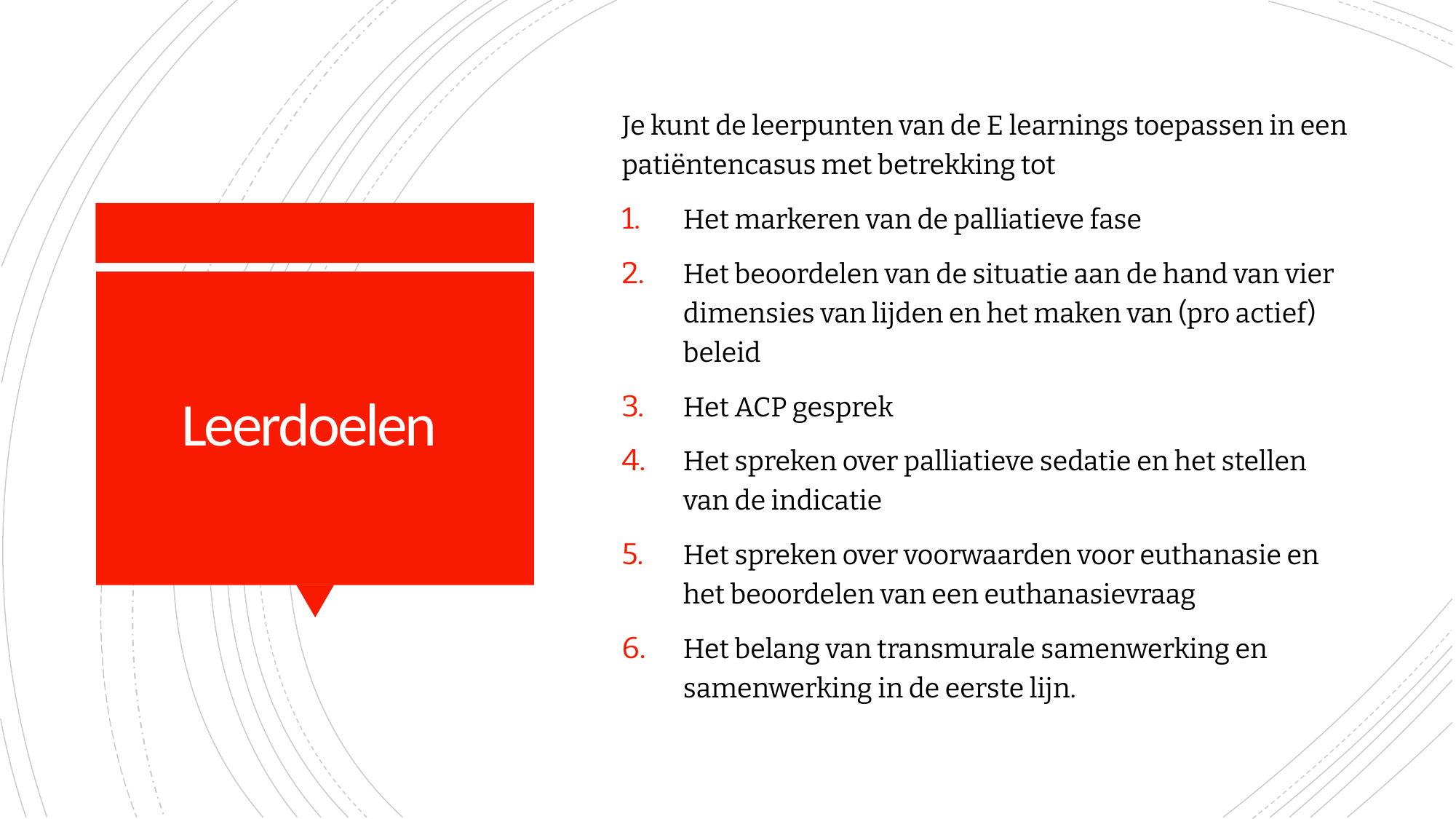

Je kunt de leerpunten van de E learnings toepassen in een patiëntencasus met betrekking tot
Het markeren van de palliatieve fase
Het beoordelen van de situatie aan de hand van vier dimensies van lijden en het maken van (pro actief) beleid
Het ACP gesprek
Het spreken over palliatieve sedatie en het stellen van de indicatie
Het spreken over voorwaarden voor euthanasie en het beoordelen van een euthanasievraag
Het belang van transmurale samenwerking en samenwerking in de eerste lijn.

# Leerdoelen